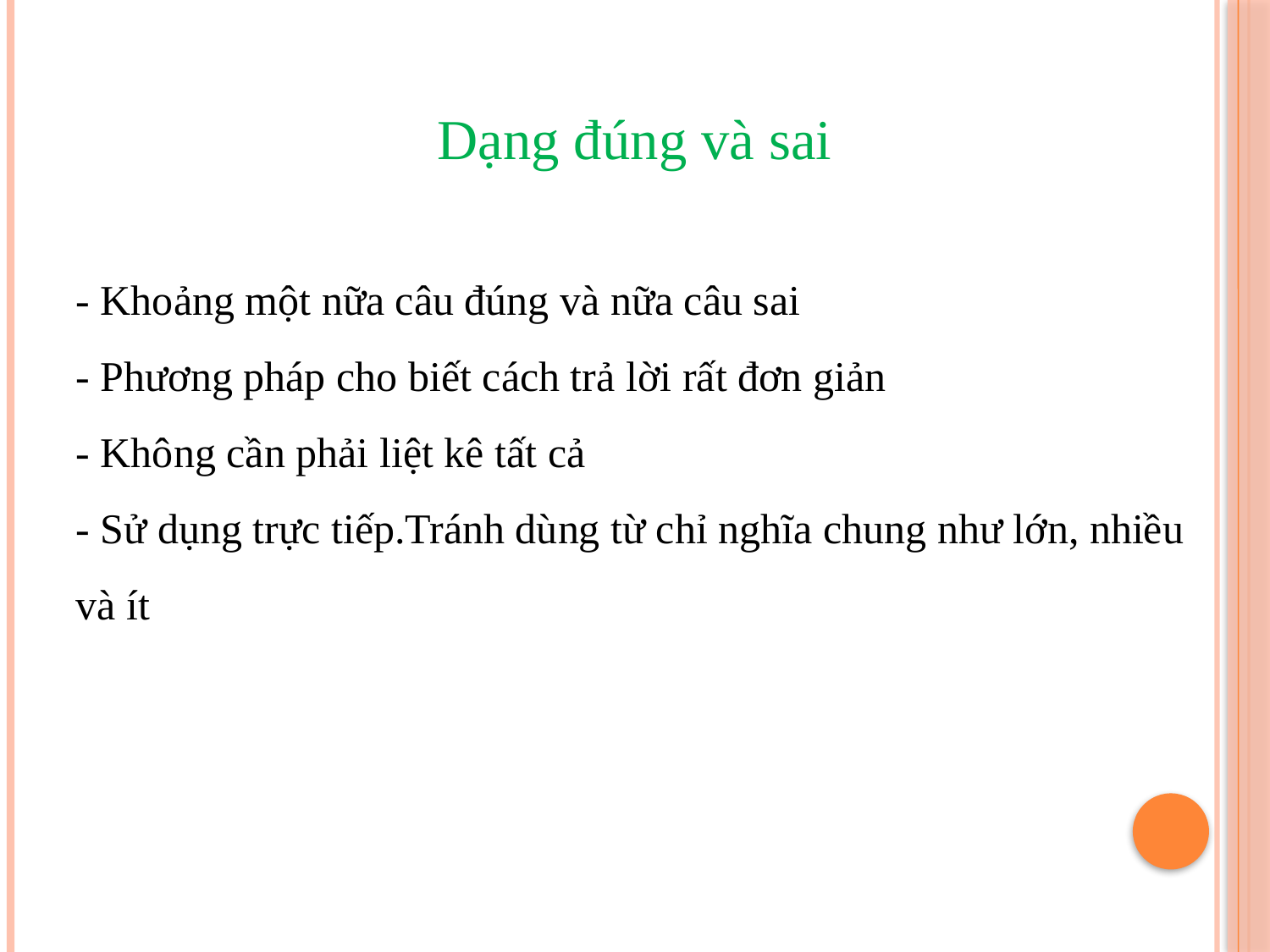

Dạng đúng và sai

- Khoảng một nữa câu đúng và nữa câu sai
- Phương pháp cho biết cách trả lời rất đơn giản
- Không cần phải liệt kê tất cả
- Sử dụng trực tiếp.Tránh dùng từ chỉ nghĩa chung như lớn, nhiều và ít